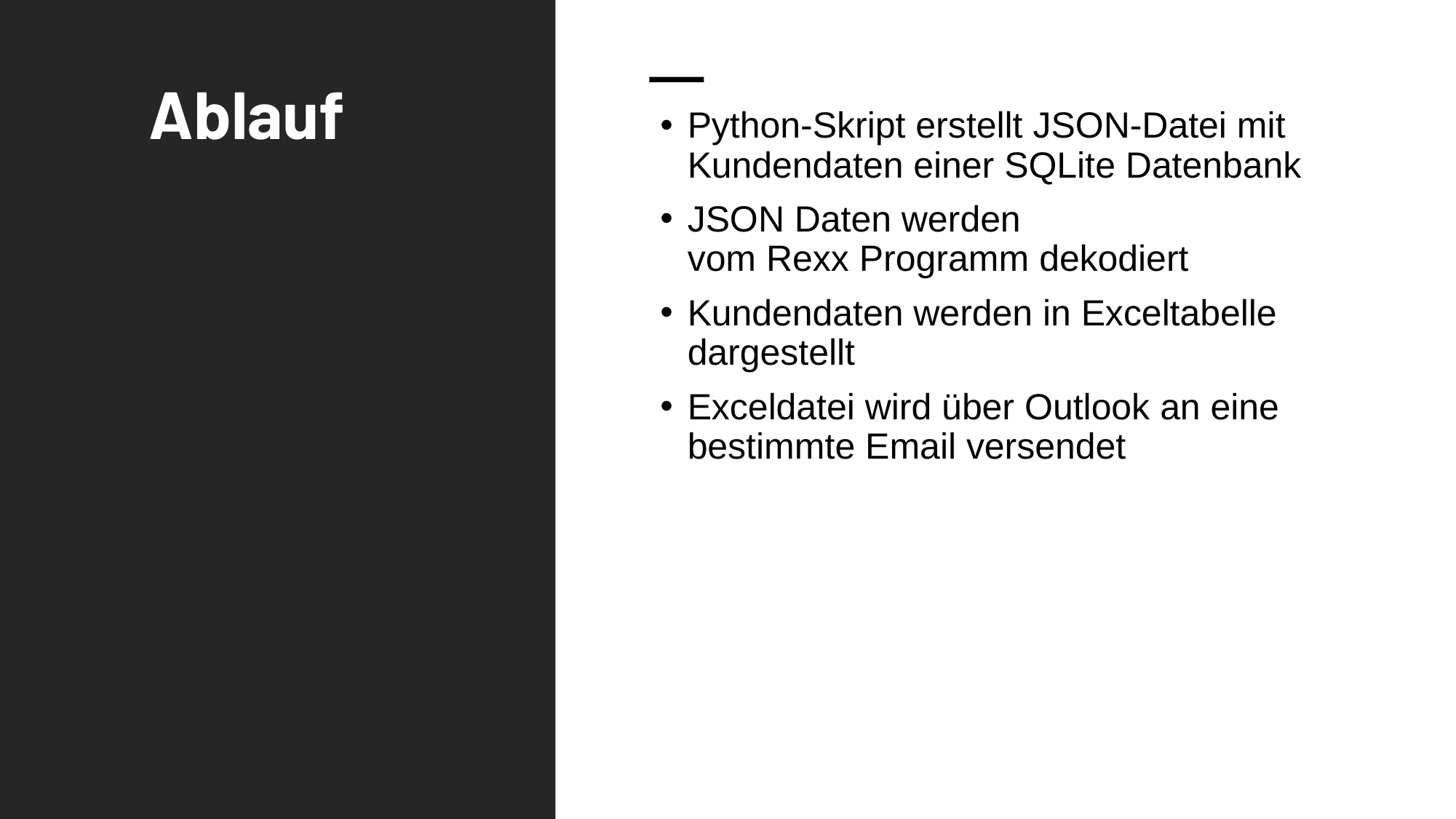

# Ablauf

Python-Skript erstellt JSON-Datei mit Kundendaten einer SQLite Datenbank
JSON Daten werden vom Rexx Programm dekodiert
Kundendaten werden in Exceltabelle dargestellt
Exceldatei wird über Outlook an eine bestimmte Email versendet